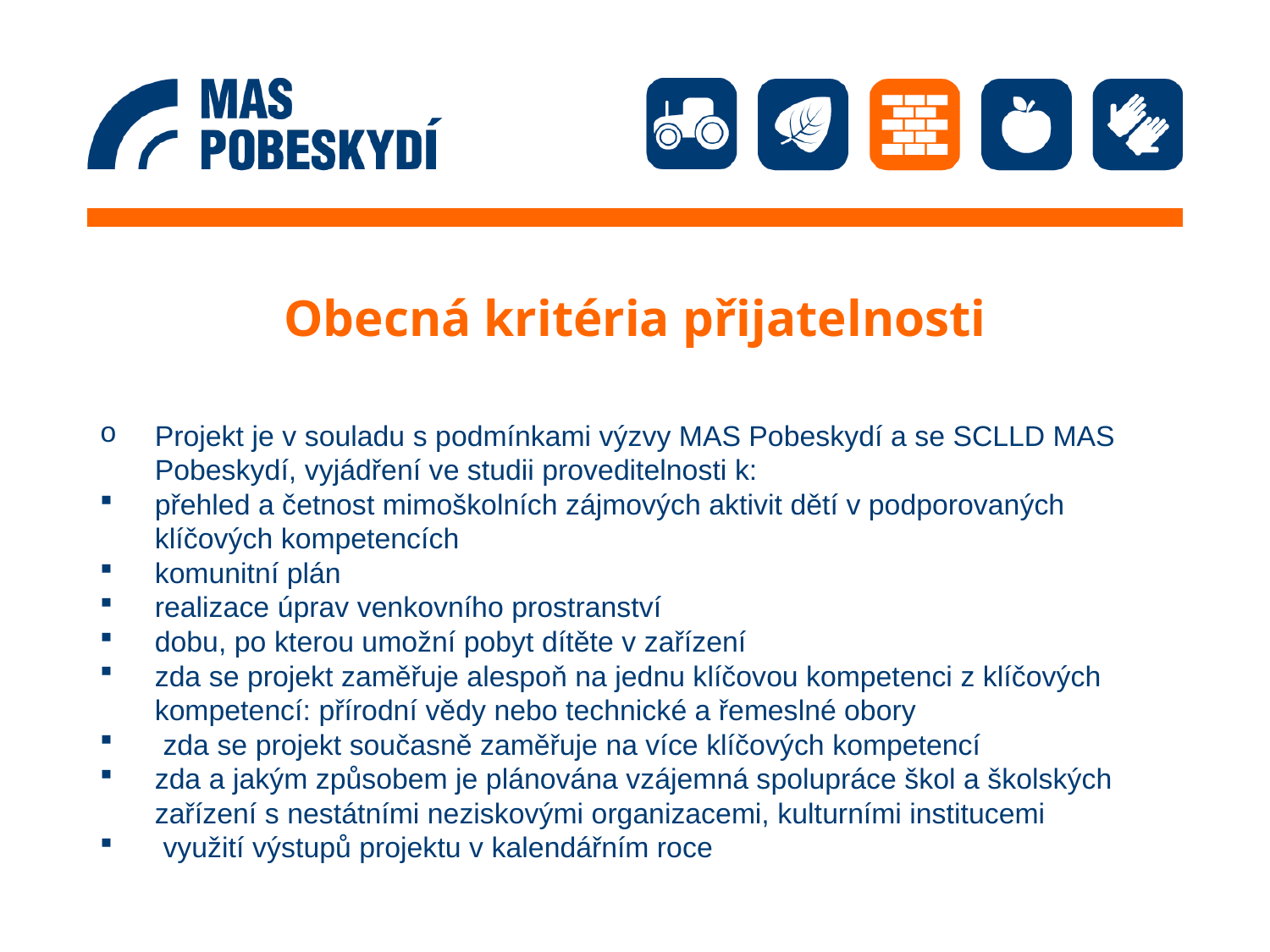

# Obecná kritéria přijatelnosti
Projekt je v souladu s podmínkami výzvy MAS Pobeskydí a se SCLLD MAS Pobeskydí, vyjádření ve studii proveditelnosti k:
přehled a četnost mimoškolních zájmových aktivit dětí v podporovaných klíčových kompetencích
komunitní plán
realizace úprav venkovního prostranství
dobu, po kterou umožní pobyt dítěte v zařízení
zda se projekt zaměřuje alespoň na jednu klíčovou kompetenci z klíčových kompetencí: přírodní vědy nebo technické a řemeslné obory
 zda se projekt současně zaměřuje na více klíčových kompetencí
zda a jakým způsobem je plánována vzájemná spolupráce škol a školských zařízení s nestátními neziskovými organizacemi, kulturními institucemi
 využití výstupů projektu v kalendářním roce